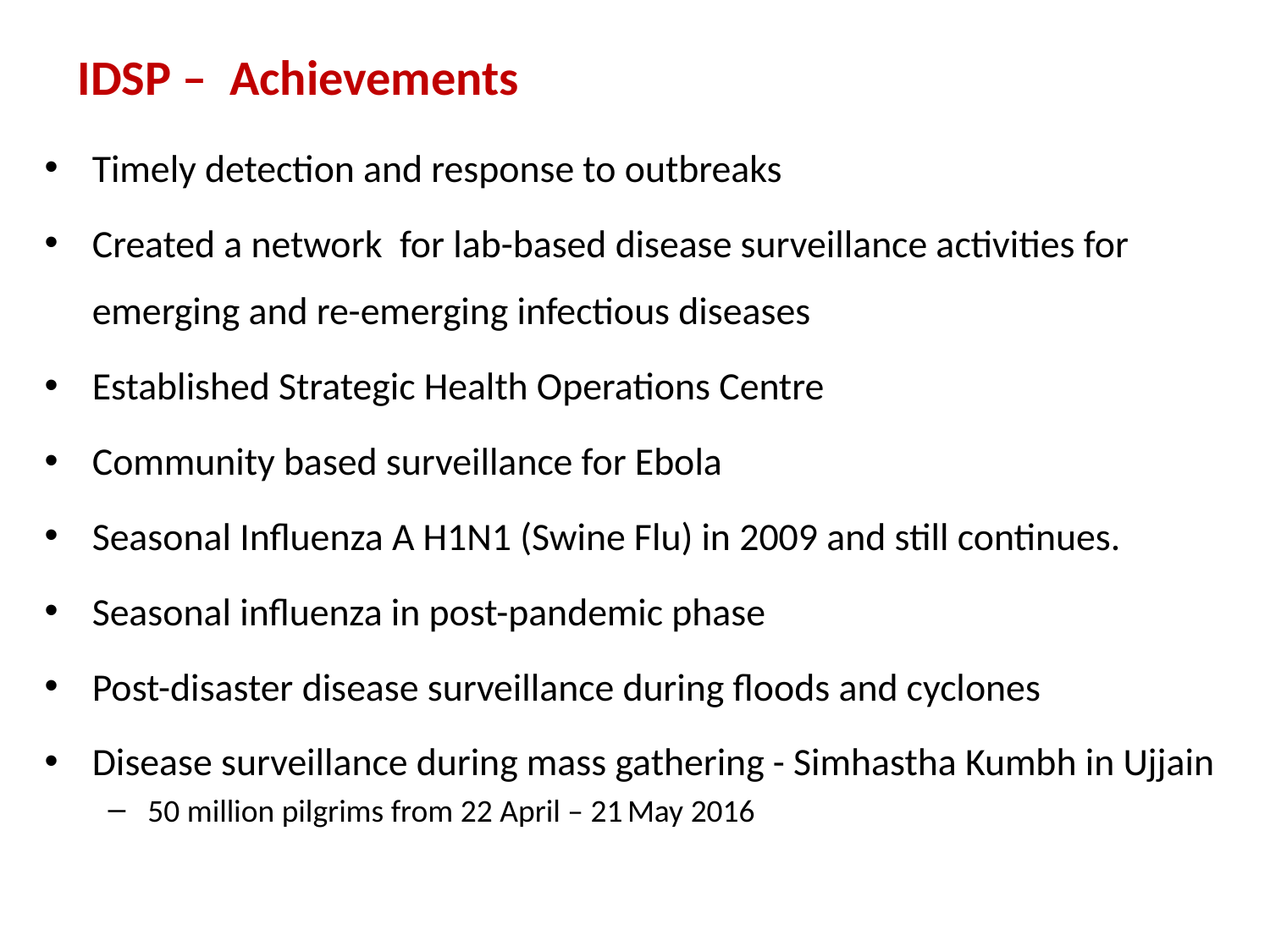

# IDSP –  Achievements
Timely detection and response to outbreaks
Created a network  for lab-based disease surveillance activities for emerging and re-emerging infectious diseases
Established Strategic Health Operations Centre
Community based surveillance for Ebola
Seasonal Influenza A H1N1 (Swine Flu) in 2009 and still continues.
Seasonal influenza in post-pandemic phase
Post-disaster disease surveillance during floods and cyclones
Disease surveillance during mass gathering - Simhastha Kumbh in Ujjain
50 million pilgrims from 22 April – 21 May 2016